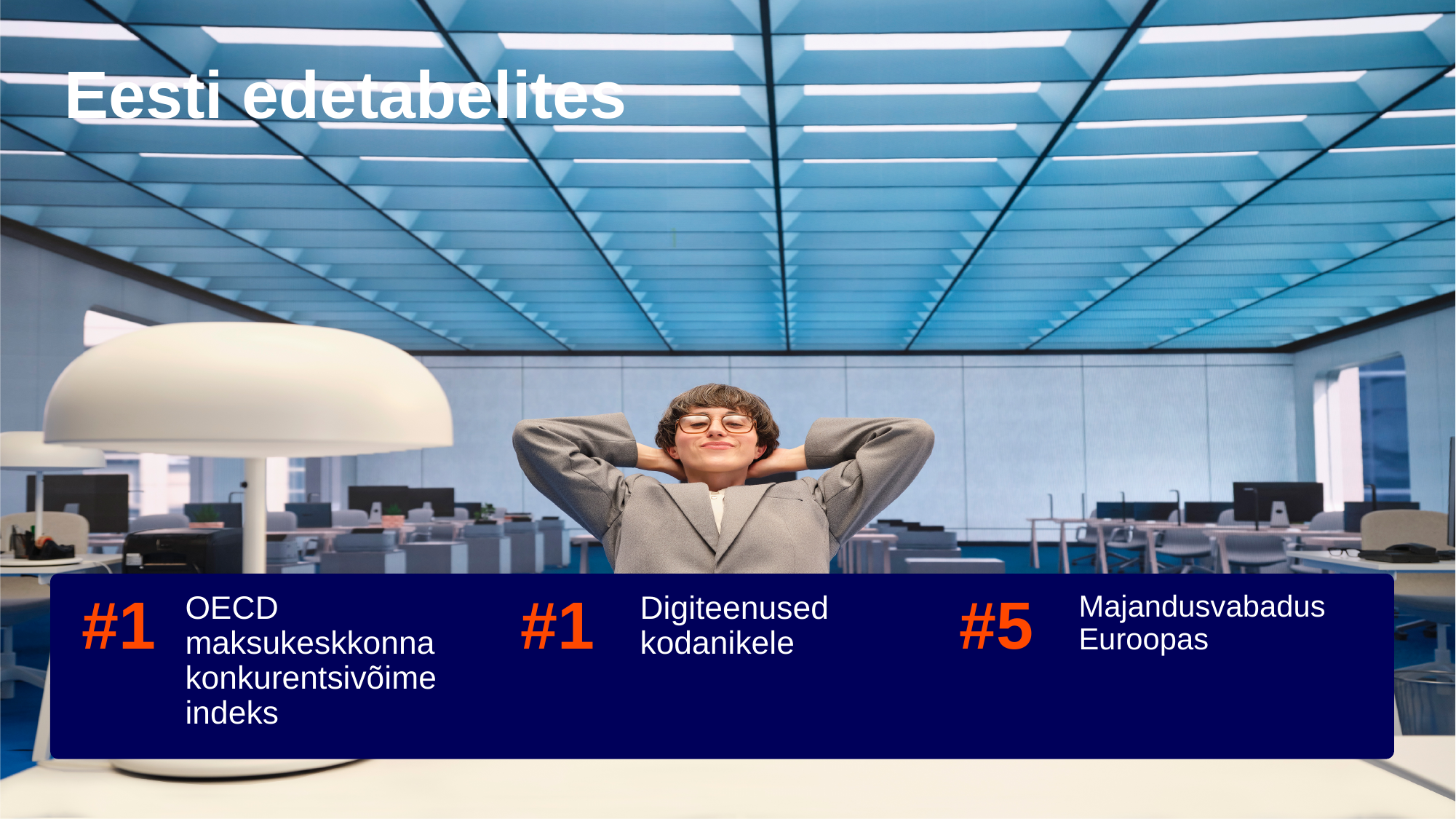

# Eesti edetabelites
#1
OECD maksukeskkonna konkurentsivõime indeks

#1
Digiteenused kodanikele
#5
Majandusvabadus Euroopas